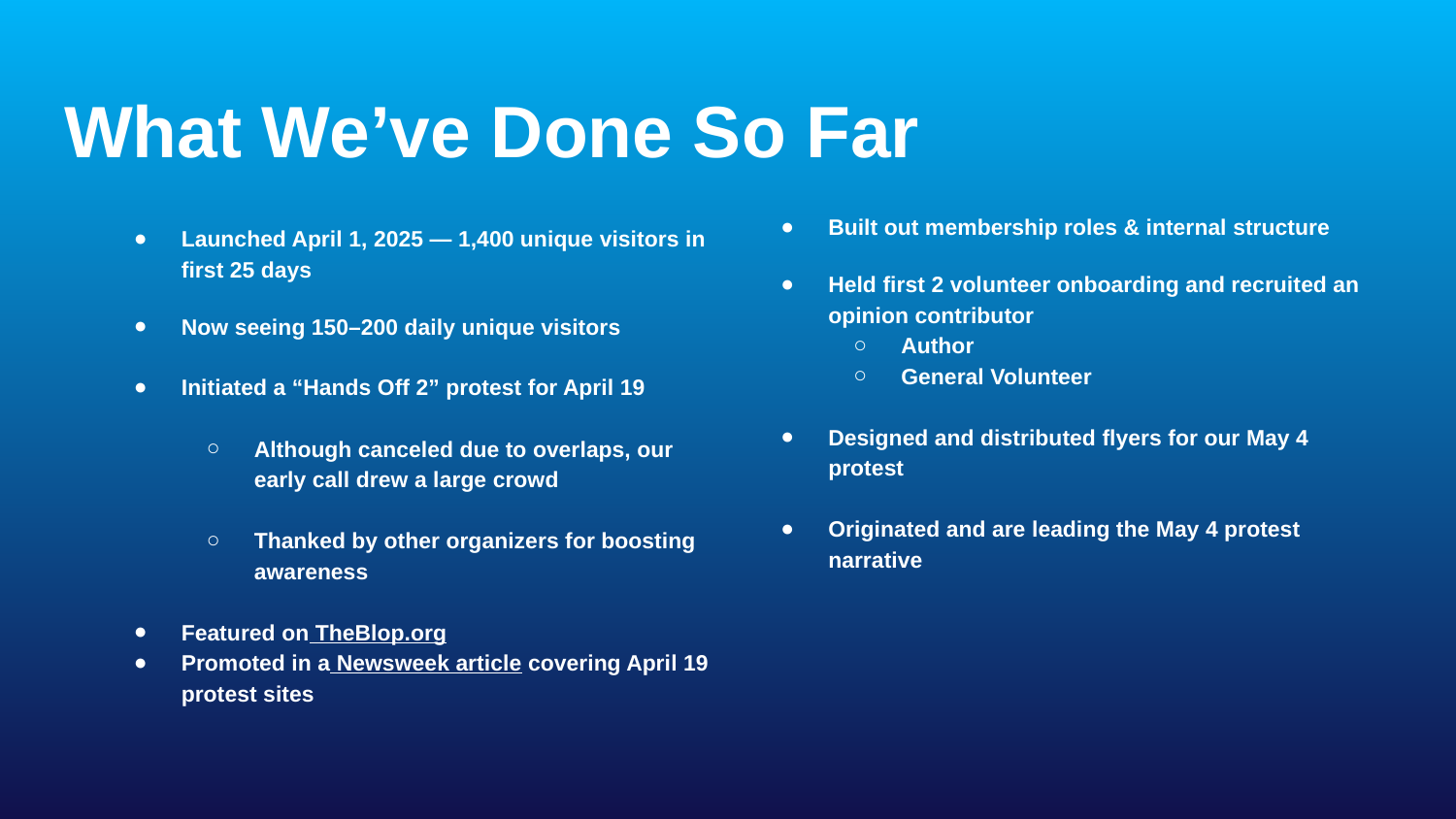

# What We’ve Done So Far
Built out membership roles & internal structure
Held first 2 volunteer onboarding and recruited an opinion contributor
Author
General Volunteer
Designed and distributed flyers for our May 4 protest
Originated and are leading the May 4 protest narrative

Launched April 1, 2025 — 1,400 unique visitors in first 25 days
Now seeing 150–200 daily unique visitors
Initiated a “Hands Off 2” protest for April 19
Although canceled due to overlaps, our early call drew a large crowd
Thanked by other organizers for boosting awareness
Featured on TheBlop.org
Promoted in a Newsweek article covering April 19 protest sites